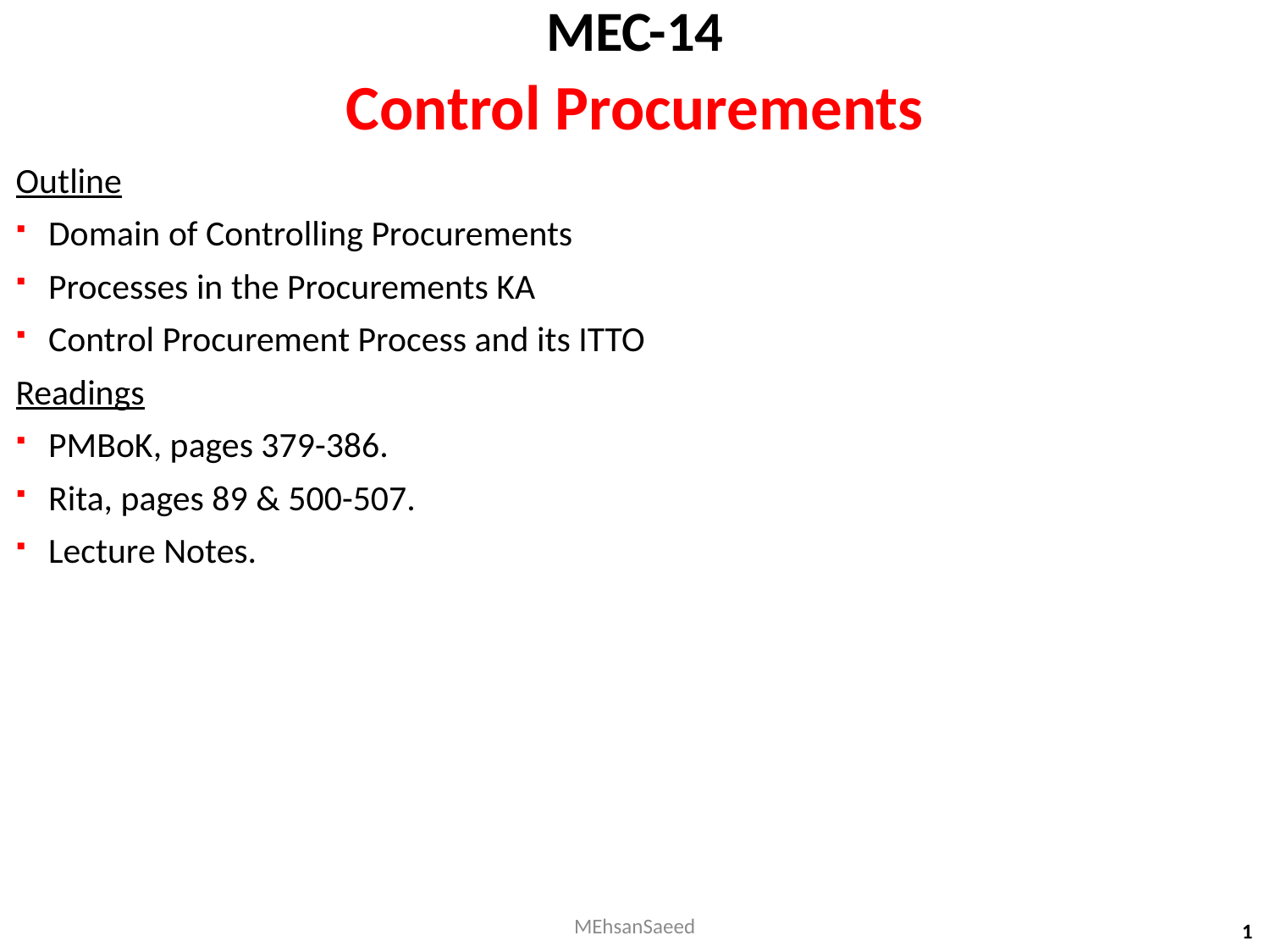

MEC-14
# Control Procurements
Outline
Domain of Controlling Procurements
Processes in the Procurements KA
Control Procurement Process and its ITTO
Readings
PMBoK, pages 379-386.
Rita, pages 89 & 500-507.
Lecture Notes.
MEhsanSaeed
1